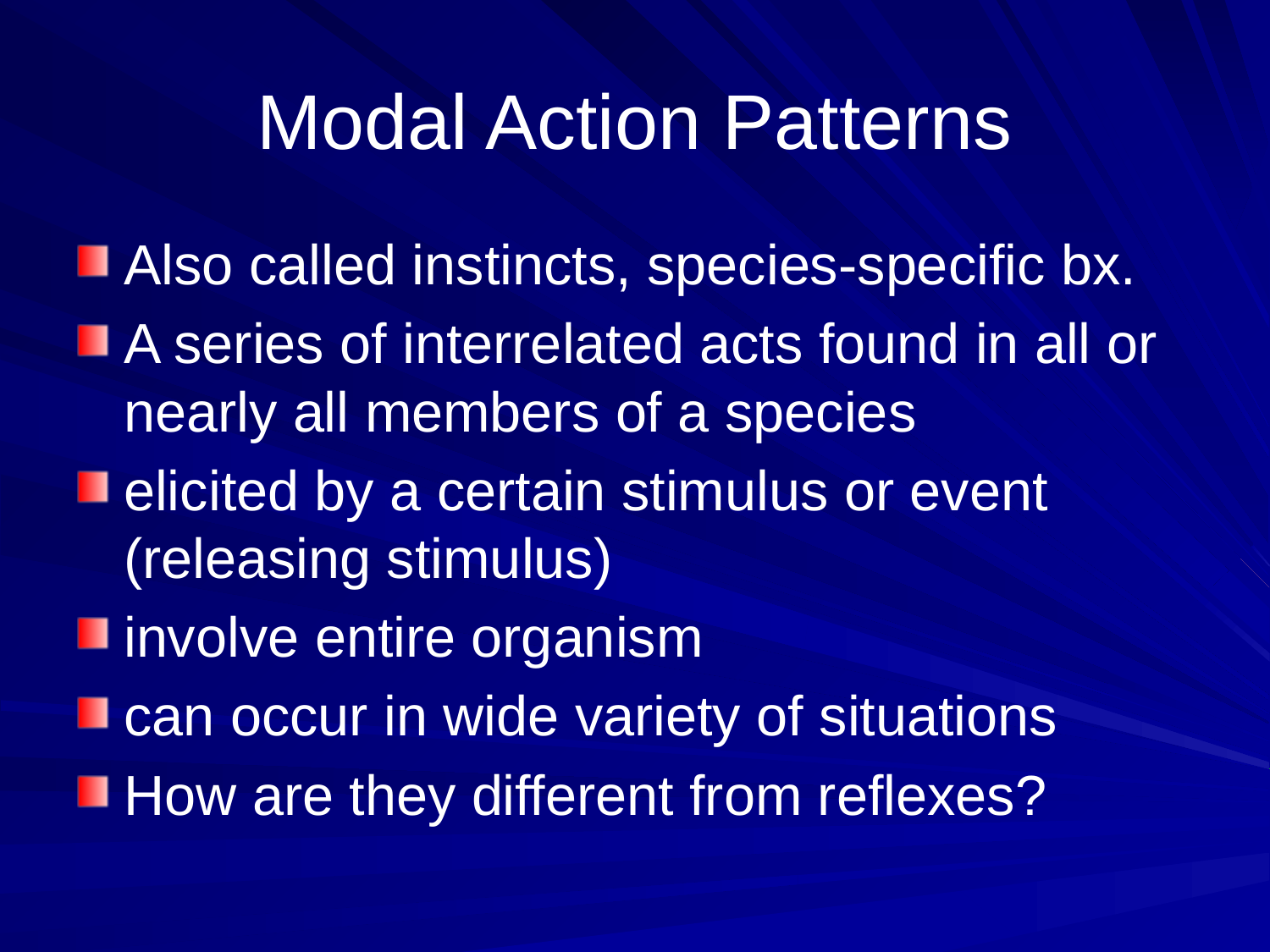

# Modal Action Patterns
Also called instincts, species-specific bx.
A series of interrelated acts found in all or nearly all members of a species
elicited by a certain stimulus or event (releasing stimulus)
involve entire organism
can occur in wide variety of situations
How are they different from reflexes?